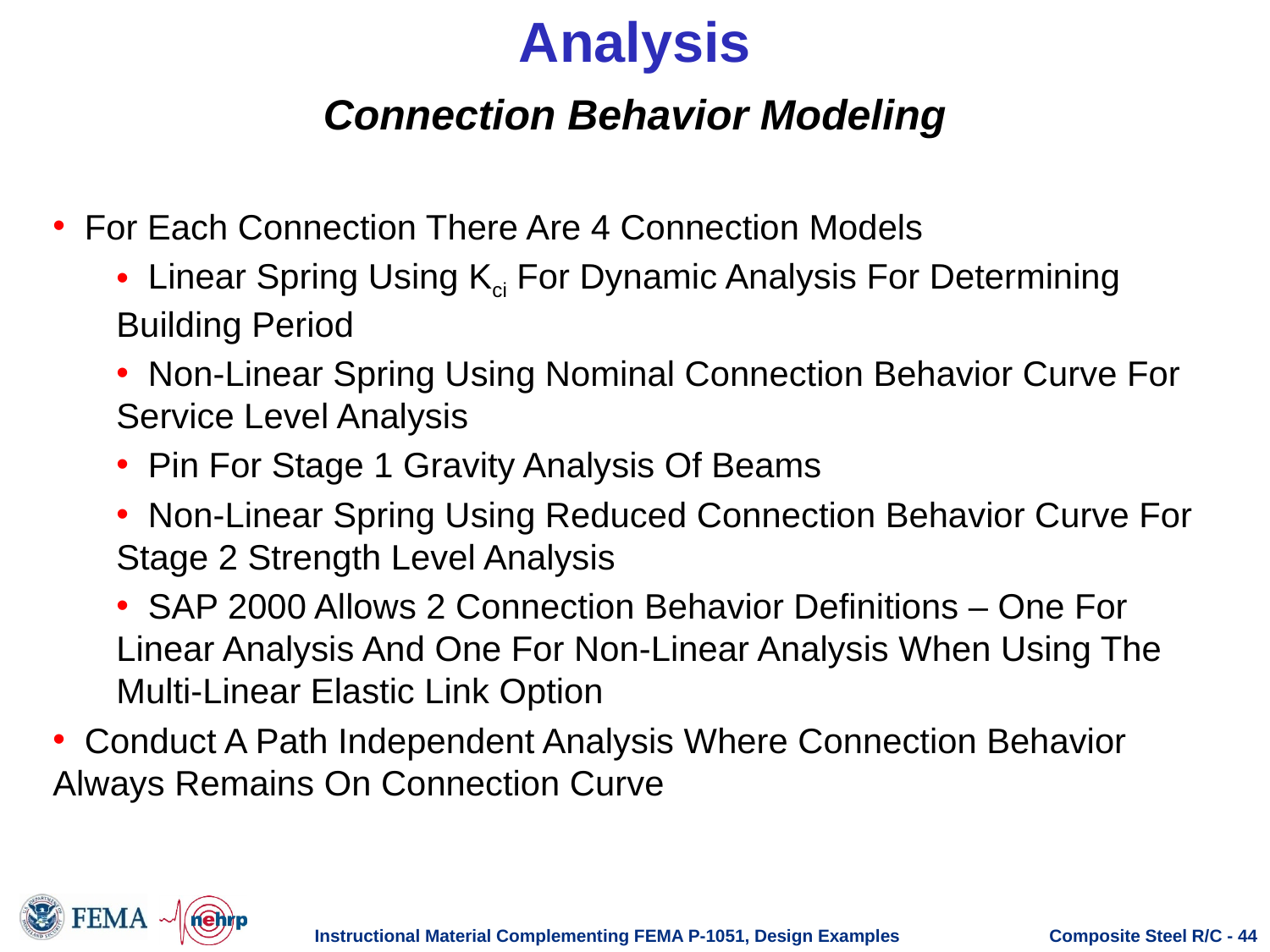

# Analysis
Connection Behavior Modeling

  For Each Connection There Are 4 Connection Models
  Linear Spring Using Kci For Dynamic Analysis For Determining Building Period
  Non-Linear Spring Using Nominal Connection Behavior Curve For Service Level Analysis
  Pin For Stage 1 Gravity Analysis Of Beams
  Non-Linear Spring Using Reduced Connection Behavior Curve For Stage 2 Strength Level Analysis
  SAP 2000 Allows 2 Connection Behavior Definitions – One For Linear Analysis And One For Non-Linear Analysis When Using The Multi-Linear Elastic Link Option
  Conduct A Path Independent Analysis Where Connection Behavior Always Remains On Connection Curve
Instructional Material Complementing FEMA P-1051, Design Examples
Composite Steel R/C - 44